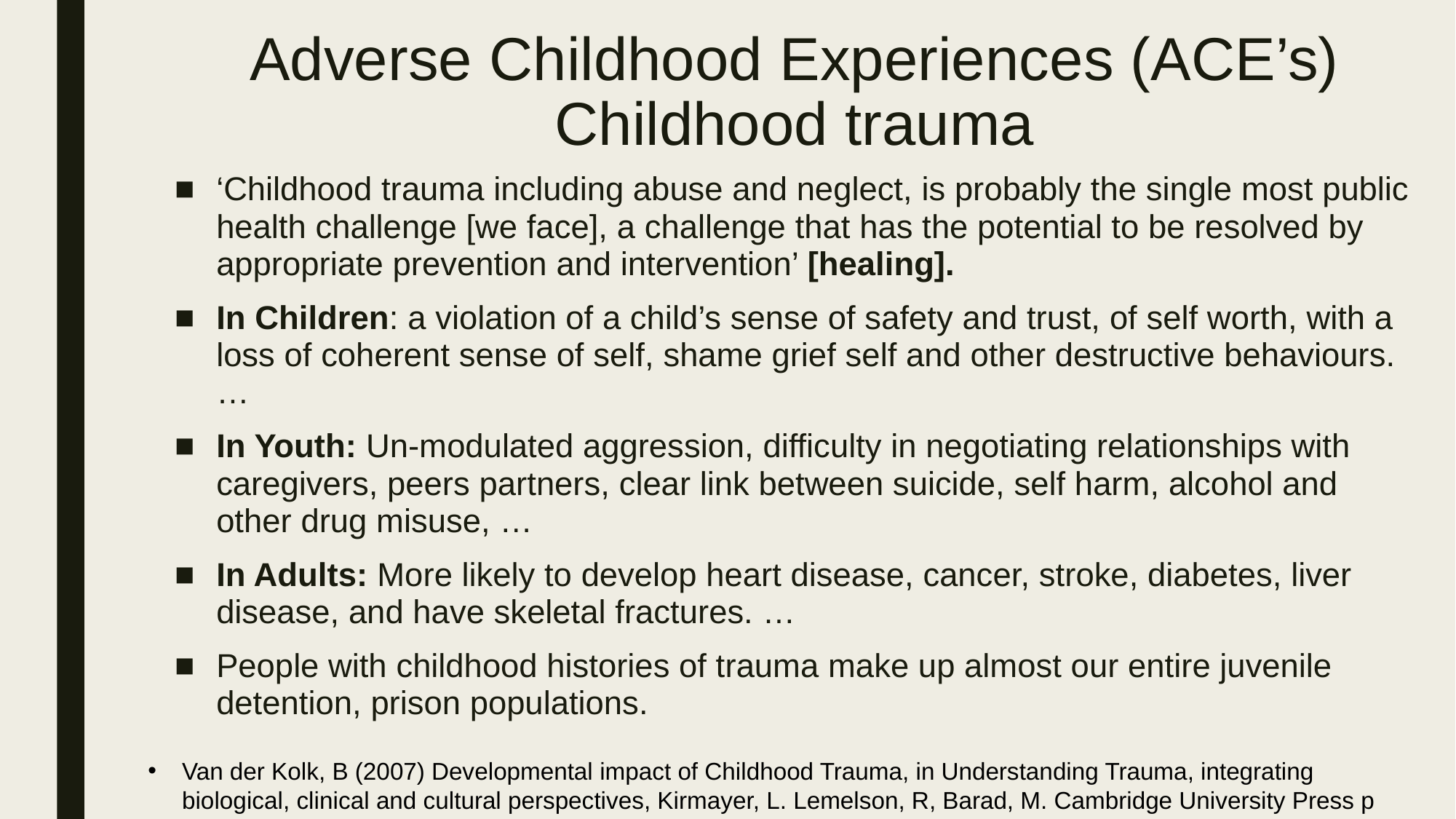

# Adverse Childhood Experiences (ACE’s) Childhood trauma
‘Childhood trauma including abuse and neglect, is probably the single most public health challenge [we face], a challenge that has the potential to be resolved by appropriate prevention and intervention’ [healing].
In Children: a violation of a child’s sense of safety and trust, of self worth, with a loss of coherent sense of self, shame grief self and other destructive behaviours. …
In Youth: Un-modulated aggression, difficulty in negotiating relationships with caregivers, peers partners, clear link between suicide, self harm, alcohol and other drug misuse, …
In Adults: More likely to develop heart disease, cancer, stroke, diabetes, liver disease, and have skeletal fractures. …
People with childhood histories of trauma make up almost our entire juvenile detention, prison populations.

Van der Kolk, B (2007) Developmental impact of Childhood Trauma, in Understanding Trauma, integrating biological, clinical and cultural perspectives, Kirmayer, L. Lemelson, R, Barad, M. Cambridge University Press p 224.